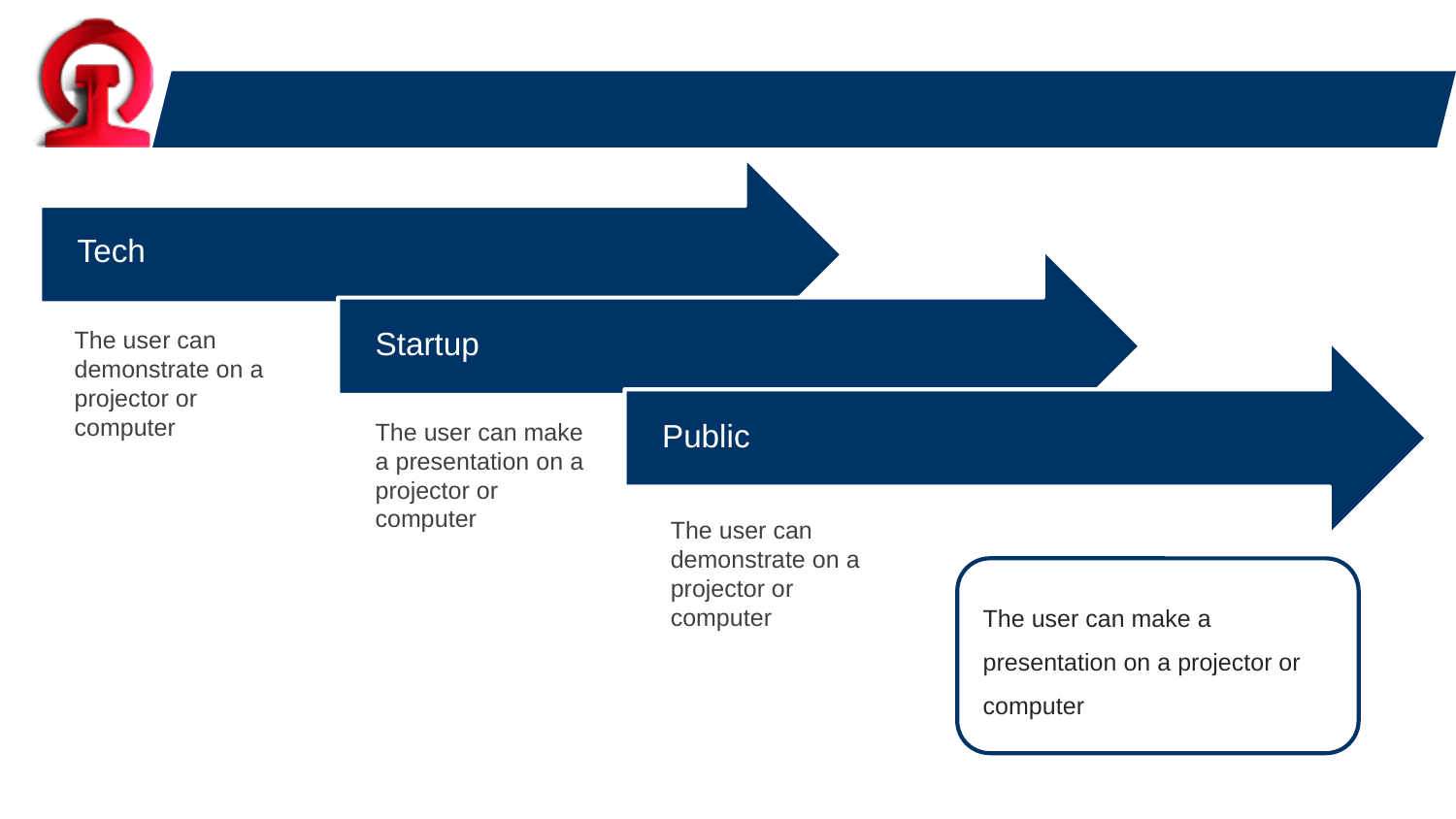

#

Tech

Startup
The user can demonstrate on a projector or computer

Public
The user can make a presentation on a projector or computer
The user can demonstrate on a projector or computer

The user can make a presentation on a projector or computer